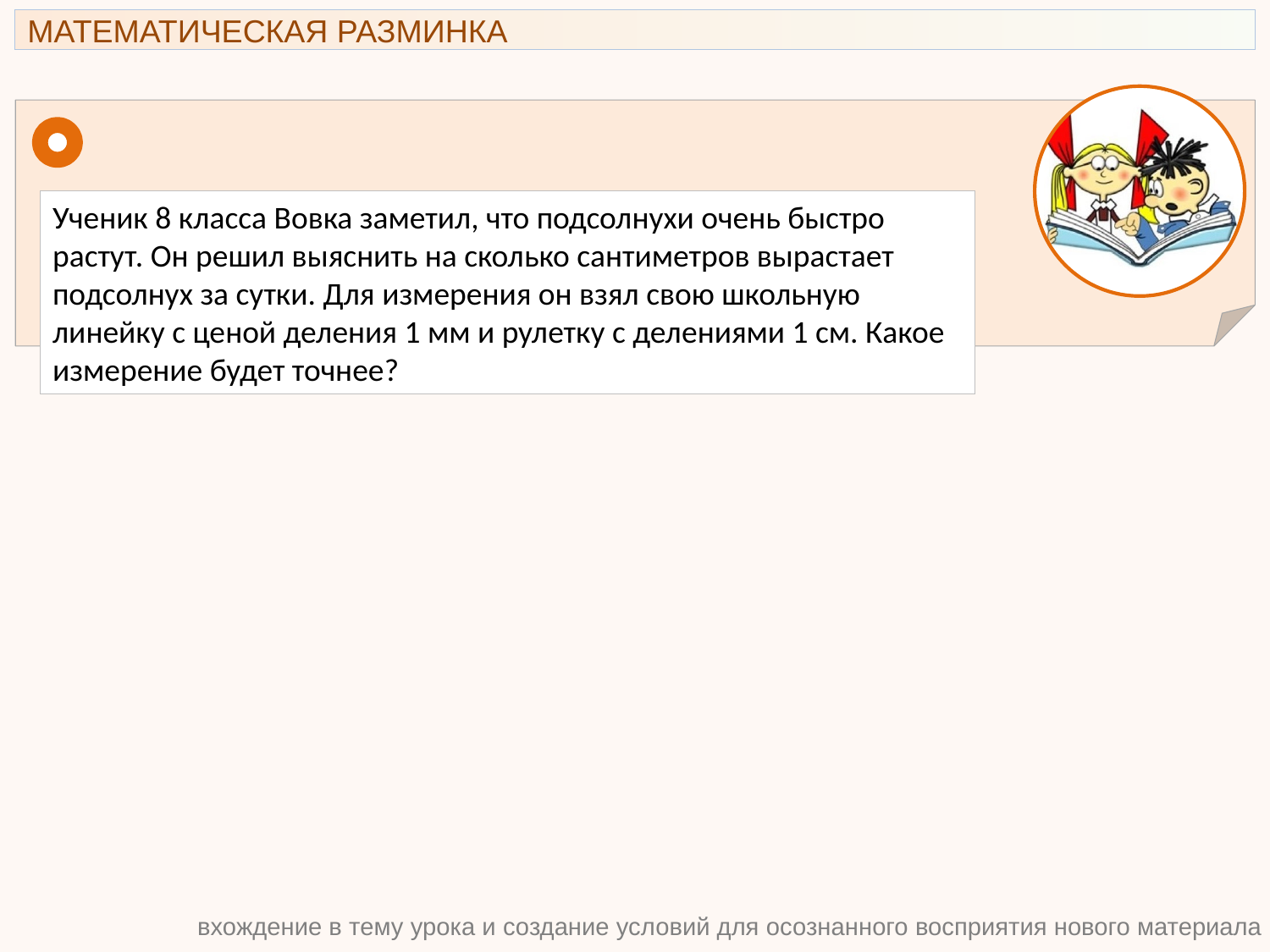

МАТЕМАТИЧЕСКАЯ РАЗМИНКА

Ученик 8 класса Вовка заметил, что подсолнухи очень быстро растут. Он решил выяснить на сколько сантиметров вырастает
подсолнух за сутки. Для измерения он взял свою школьную линейку с ценой деления 1 мм и рулетку с делениями 1 см. Какое
измерение будет точнее?
вхождение в тему урока и создание условий для осознанного восприятия нового материала